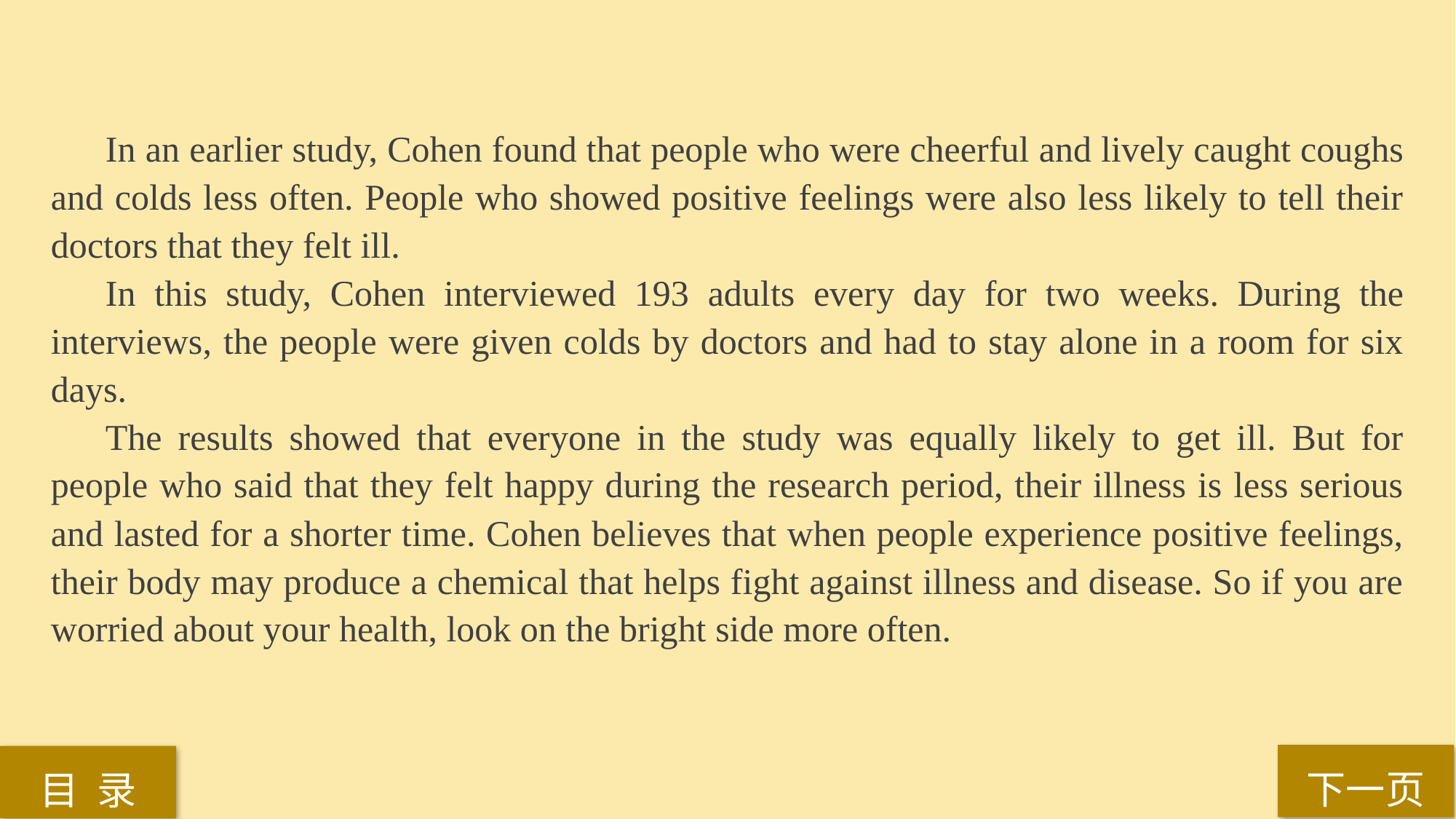

In an earlier study, Cohen found that people who were cheerful and lively caught coughs and colds less often. People who showed positive feelings were also less likely to tell their doctors that they felt ill.
In this study, Cohen interviewed 193 adults every day for two weeks. During the interviews, the people were given colds by doctors and had to stay alone in a room for six days.
The results showed that everyone in the study was equally likely to get ill. But for people who said that they felt happy during the research period, their illness is less serious and lasted for a shorter time. Cohen believes that when people experience positive feelings, their body may produce a chemical that helps fight against illness and disease. So if you are worried about your health, look on the bright side more often.